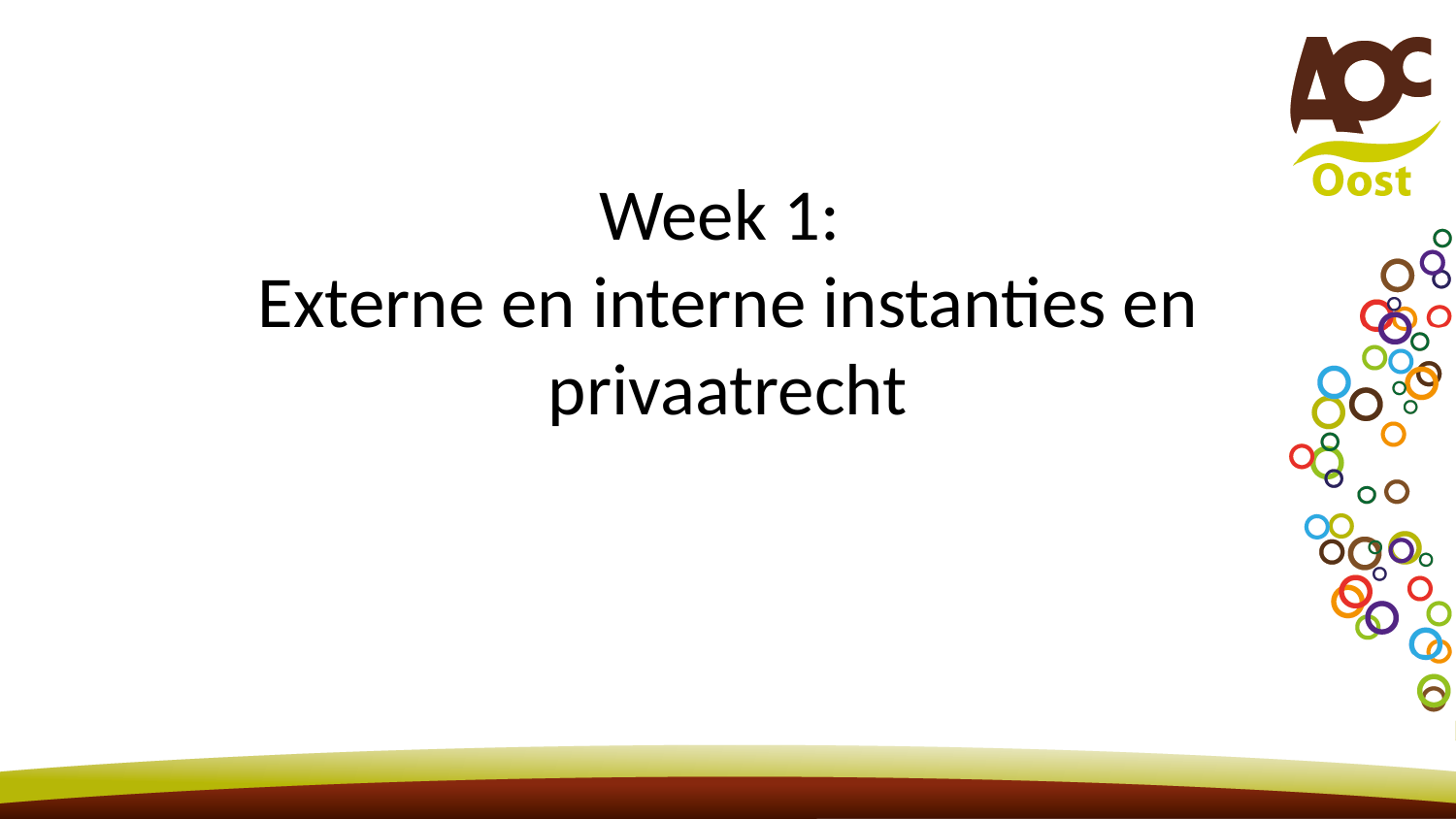

# Week 1: Externe en interne instanties en privaatrecht